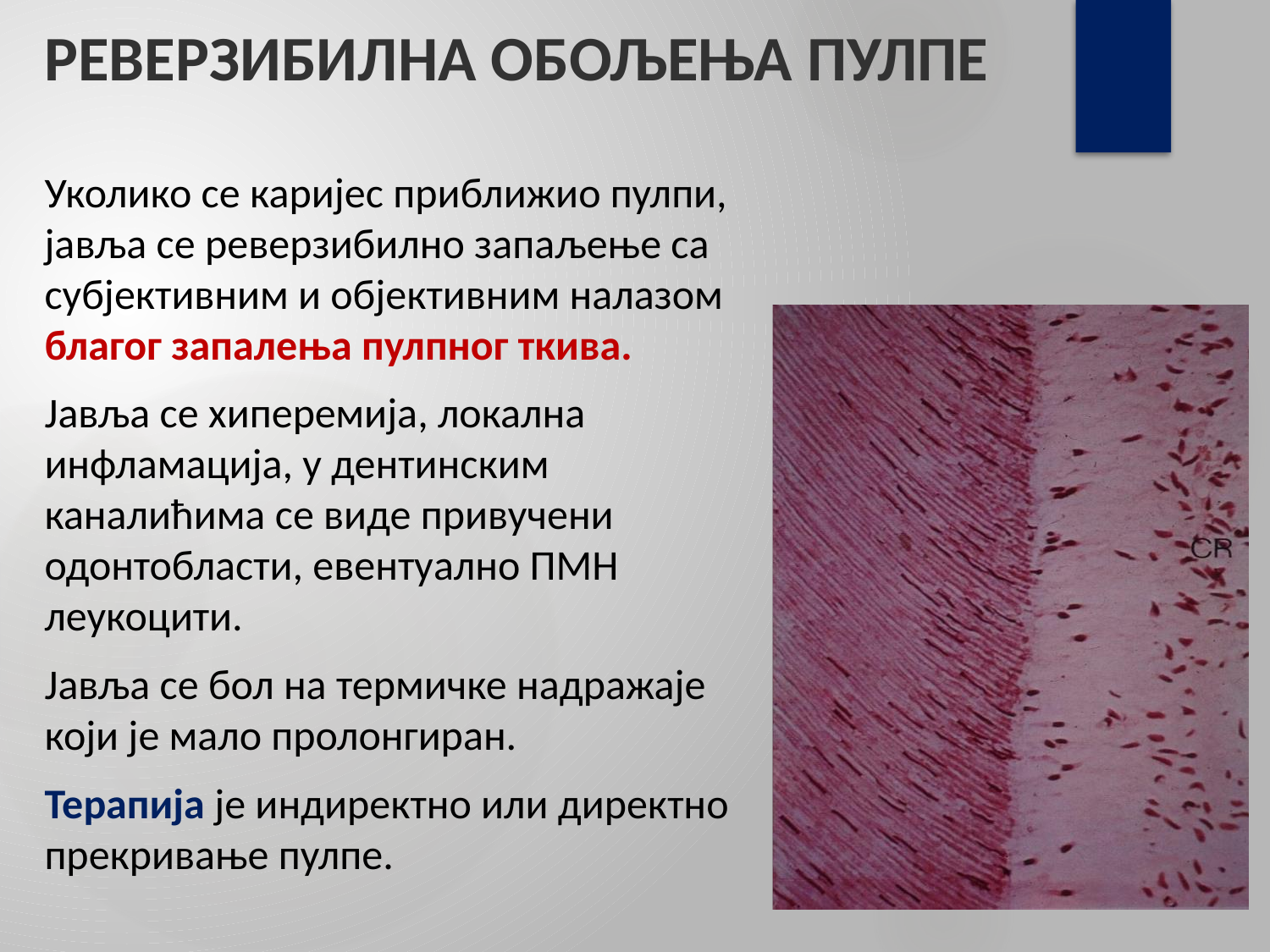

# РЕВЕРЗИБИЛНА ОБОЉЕЊА ПУЛПЕ
Уколико се каријес приближио пулпи, јавља се реверзибилно запаљење са субјективним и објективним налазом благог запалења пулпног ткива.
Јавља се хиперемија, локална инфламација, у дентинским каналићима се виде привучени одонтобласти, евентуално ПМН леукоцити.
Јавља се бол на термичке надражаје који је мало пролонгиран.
Терапија је индиректно или директно прекривање пулпе.